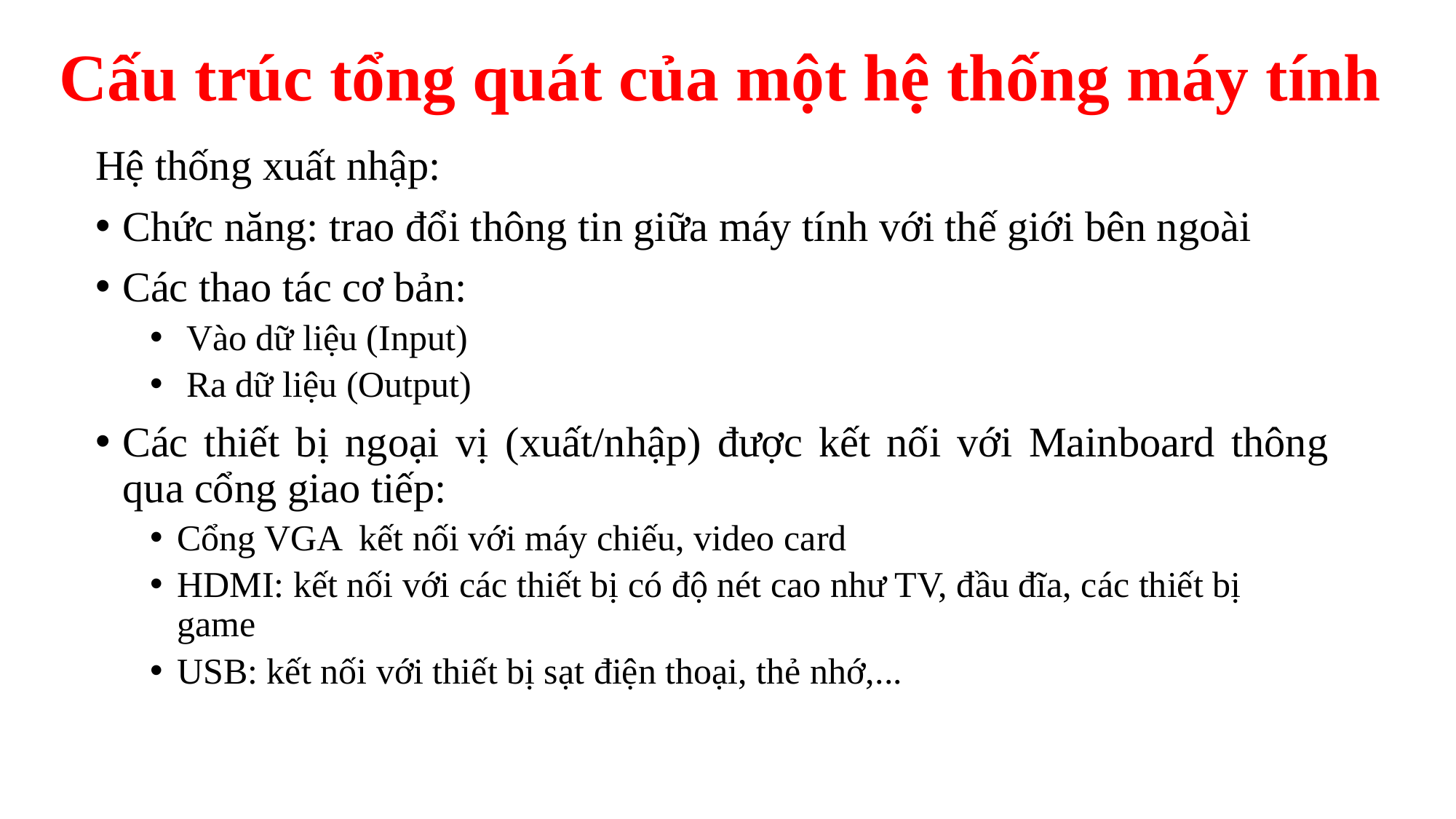

# Cấu trúc tổng quát của một hệ thống máy tính
Hệ thống xuất nhập:
Chức năng: trao đổi thông tin giữa máy tính với thế giới bên ngoài
Các thao tác cơ bản:
 Vào dữ liệu (Input)
 Ra dữ liệu (Output)
Các thiết bị ngoại vị (xuất/nhập) được kết nối với Mainboard thông qua cổng giao tiếp:
Cổng VGA  kết nối với máy chiếu, video card
HDMI: kết nối với các thiết bị có độ nét cao như TV, đầu đĩa, các thiết bị game
USB: kết nối với thiết bị sạt điện thoại, thẻ nhớ,...